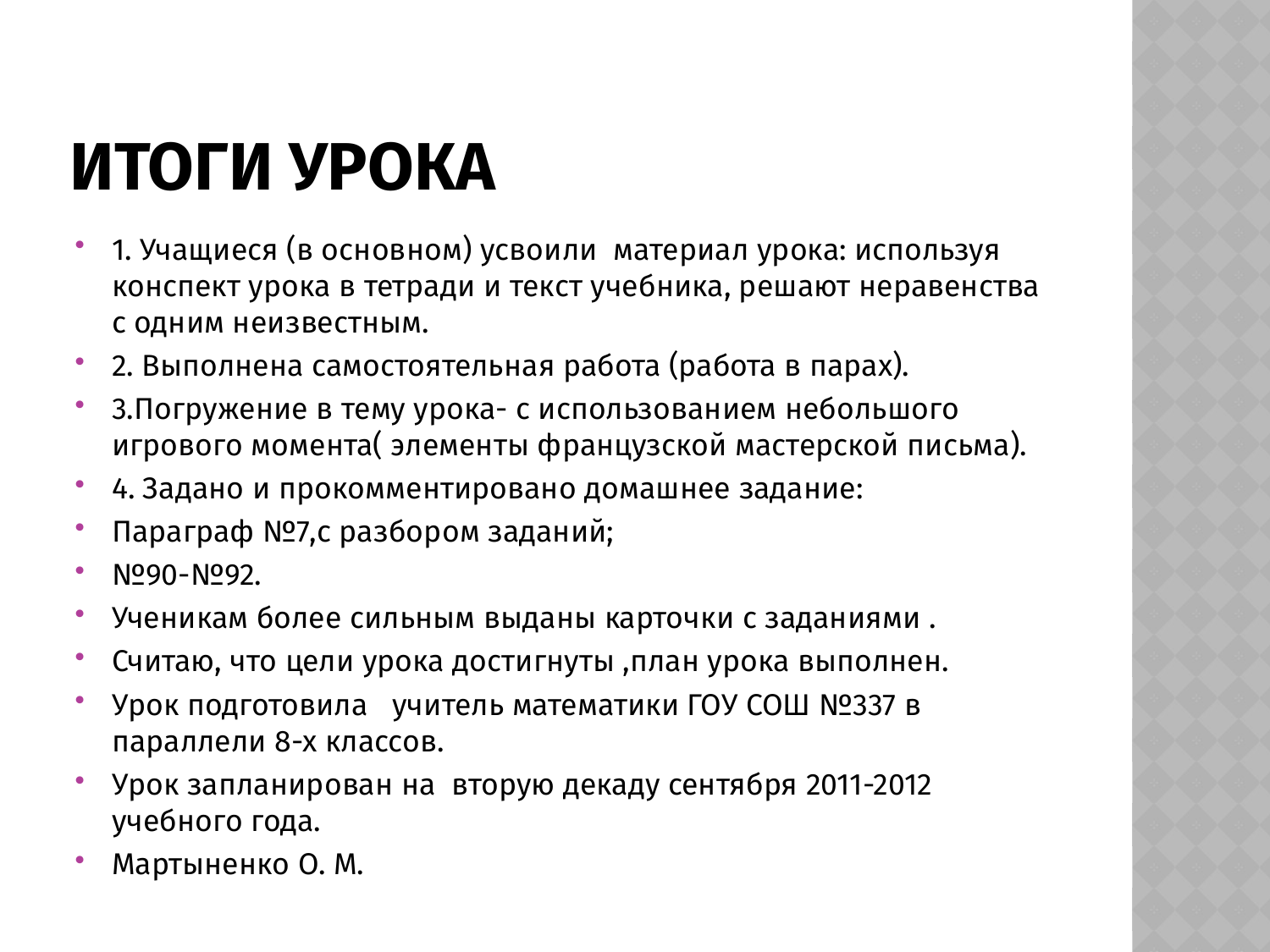

# Итоги урока
1. Учащиеся (в основном) усвоили  материал урока: используя конспект урока в тетради и текст учебника, решают неравенства с одним неизвестным.
2. Выполнена самостоятельная работа (работа в парах).
3.Погружение в тему урока- с использованием небольшого игрового момента( элементы французской мастерской письма).
4. Задано и прокомментировано домашнее задание:
Параграф №7,с разбором заданий;
№90-№92.
Ученикам более сильным выданы карточки с заданиями .
Считаю, что цели урока достигнуты ,план урока выполнен.
Урок подготовила   учитель математики ГОУ СОШ №337 в параллели 8-х классов.
Урок запланирован на  вторую декаду сентября 2011-2012 учебного года.
Мартыненко О. М.